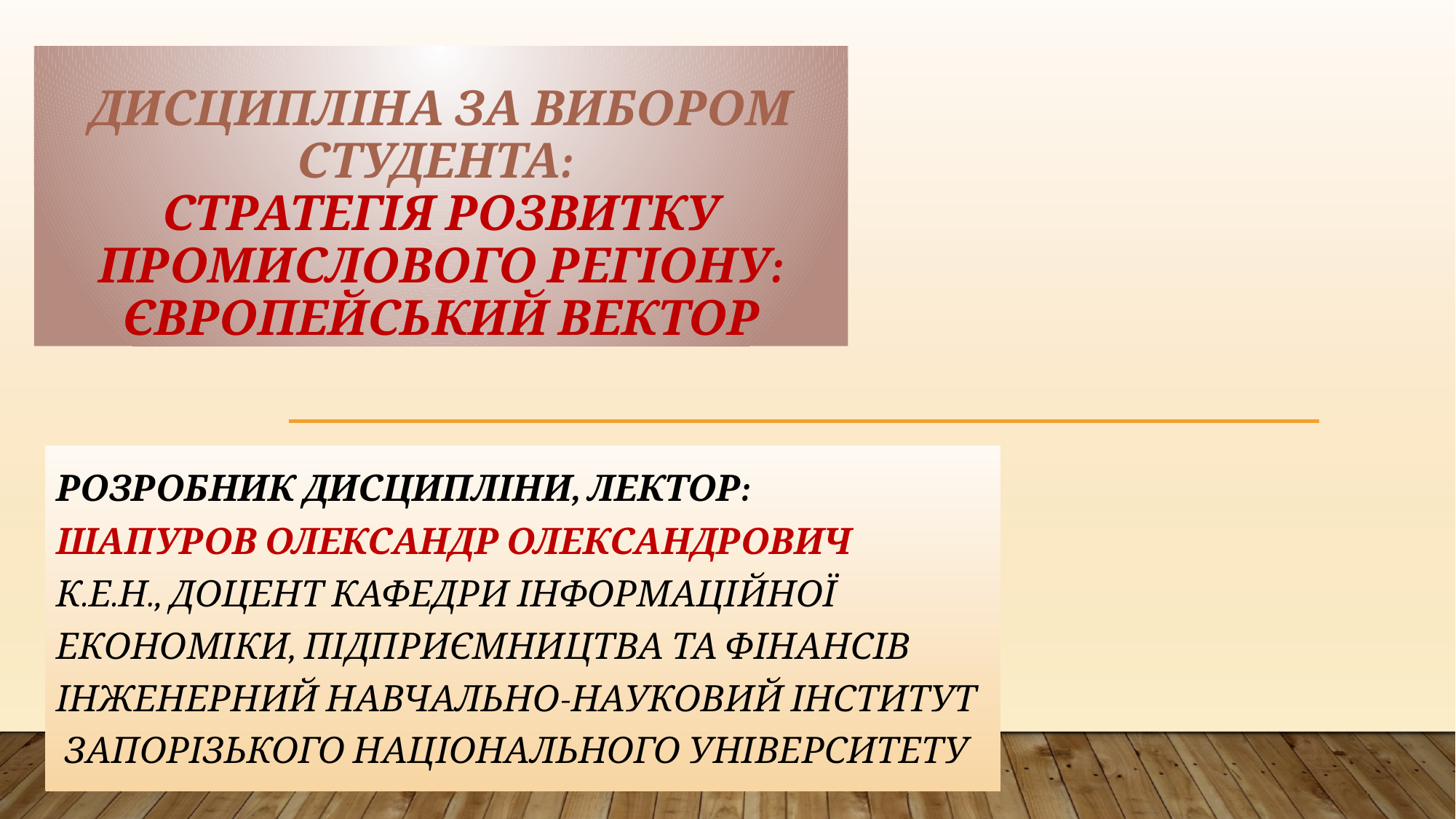

# ДИСЦИПЛІНА ЗА ВИБОРОМ СТУДЕНТА: Стратегія розвитку промислового регіону: Європейський вектор
розробник дисципліни, лектор:
Шапуров Олександр Олександрович
К.е.н., доцент кафедри інформаційної економіки, підприємництва та фінансів
Інженерний навчально-науковИЙ інститут
 Запорізького національного університету